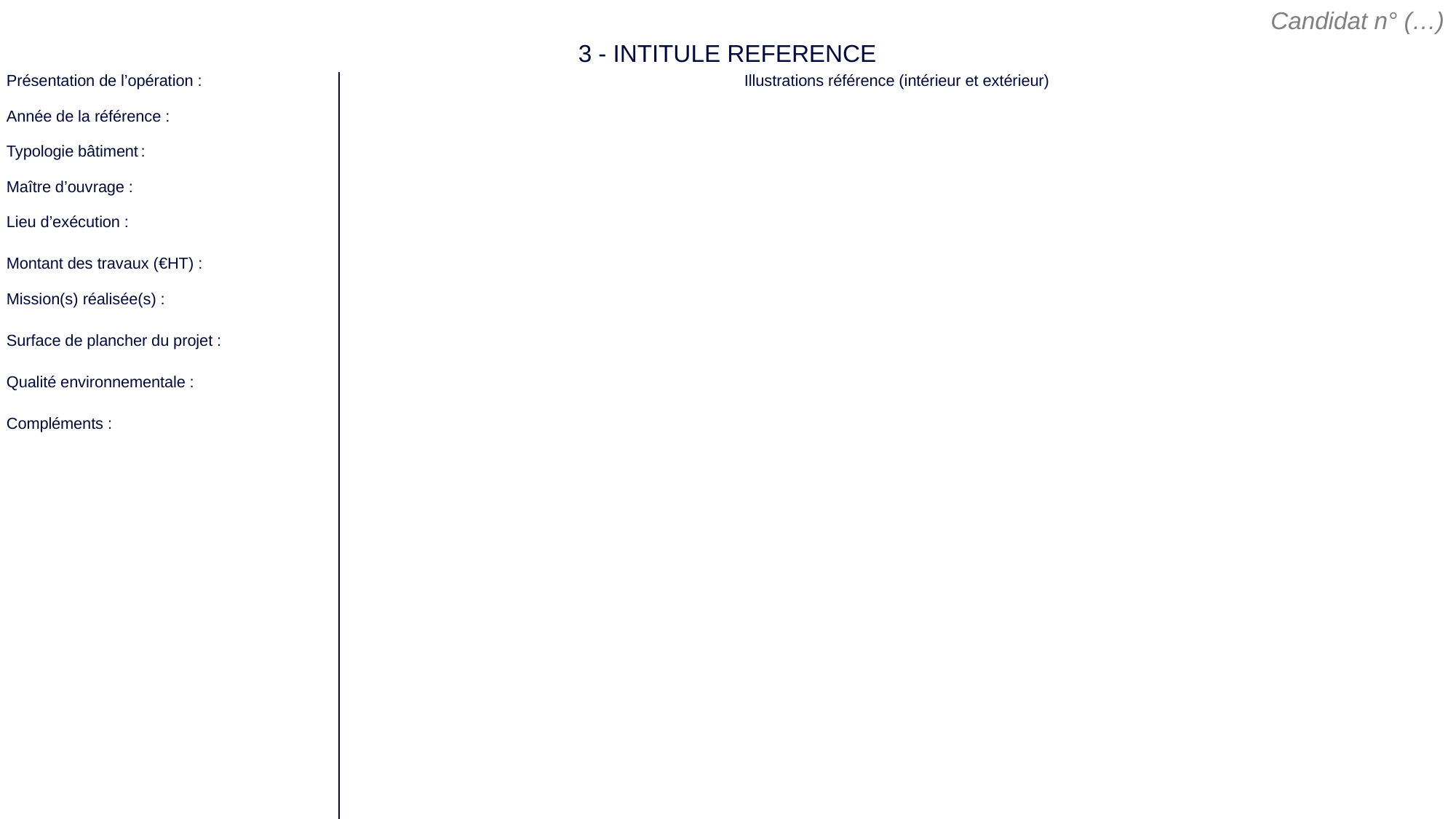

Candidat n° (…)
| 3 - INTITULE REFERENCE |  |
| --- | --- |
| Présentation de l’opération : Année de la référence : Typologie bâtiment : Maître d’ouvrage : Lieu d’exécution : Montant des travaux (€HT) : Mission(s) réalisée(s) : Surface de plancher du projet : Qualité environnementale : Compléments : | Illustrations référence (intérieur et extérieur) |